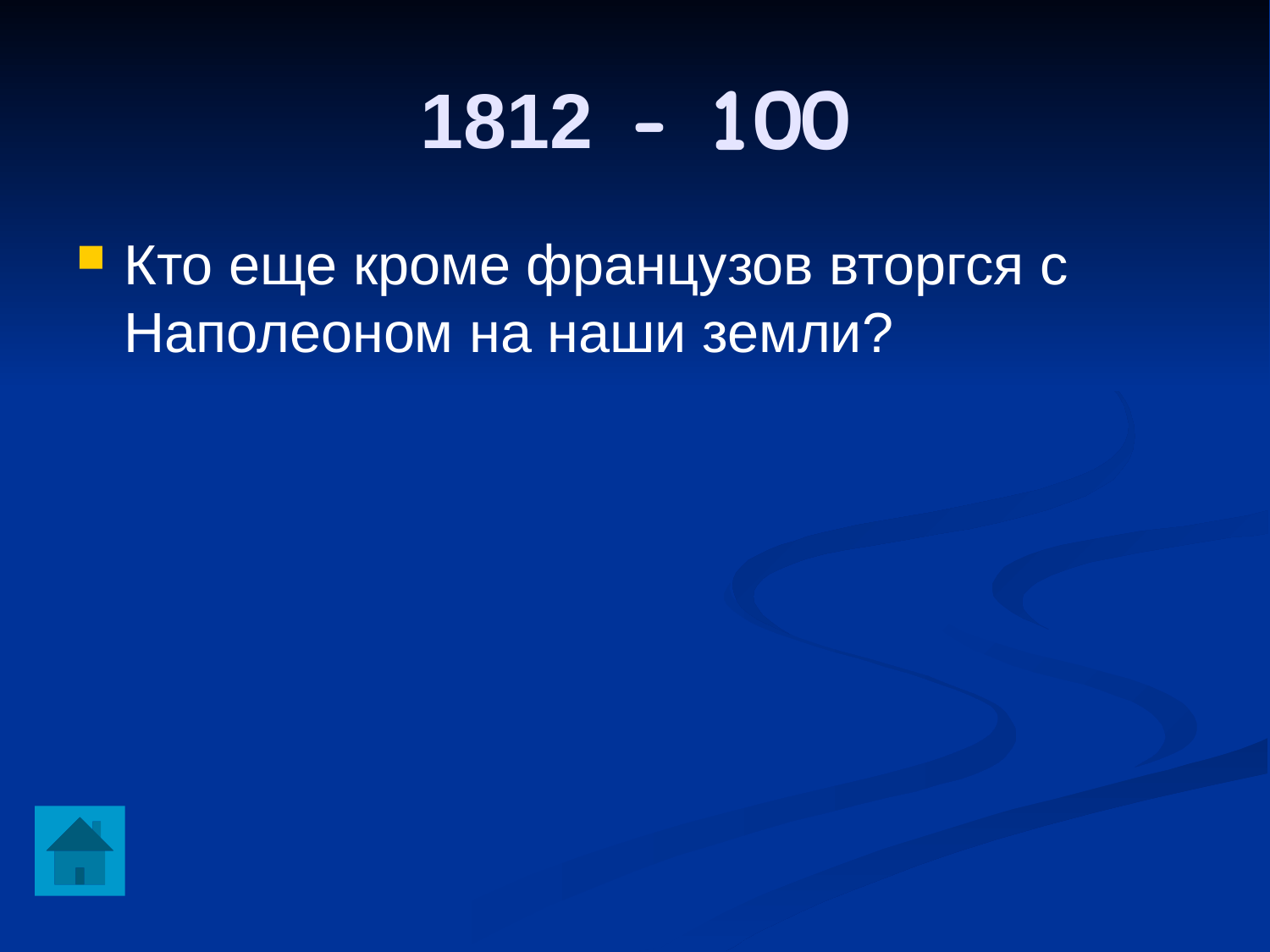

1812 - 100
Кто еще кроме французов вторгся с Наполеоном на наши земли?